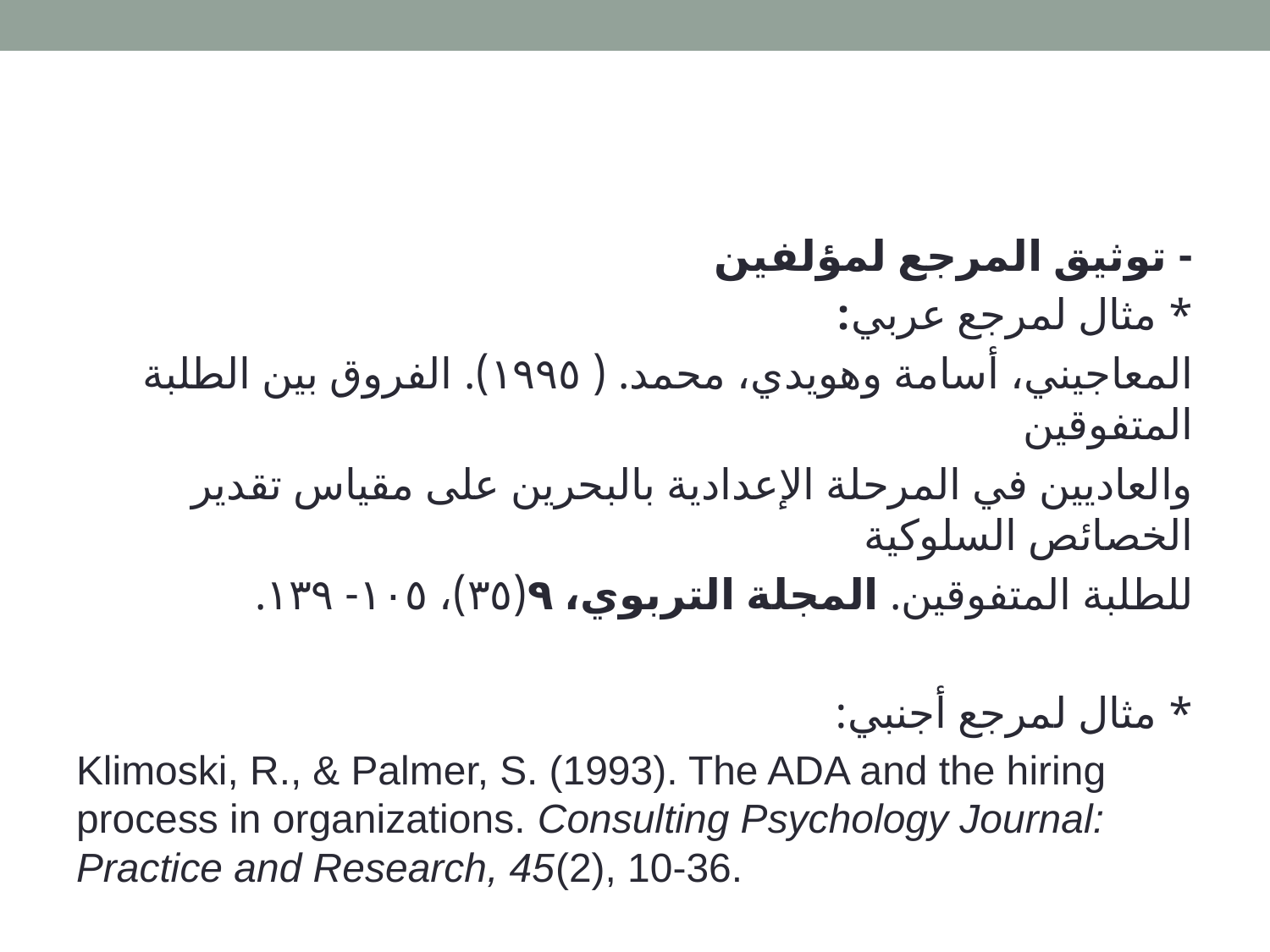

#
- توثيق المرجع لمؤلفين
* مثال لمرجع عربي:
المعاجيني، أسامة وهويدي، محمد. ( ١٩٩٥). الفروق بين الطلبة المتفوقين
والعاديين في المرحلة الإعدادية بالبحرين على مقياس تقدير الخصائص السلوكية
للطلبة المتفوقين. المجلة التربوي، ٩(٣٥)، ١٠٥- ١٣٩.

* مثال لمرجع أجنبي:
Klimoski, R., & Palmer, S. (1993). The ADA and the hiring process in organizations. Consulting Psychology Journal: Practice and Research, 45(2), 10-36.